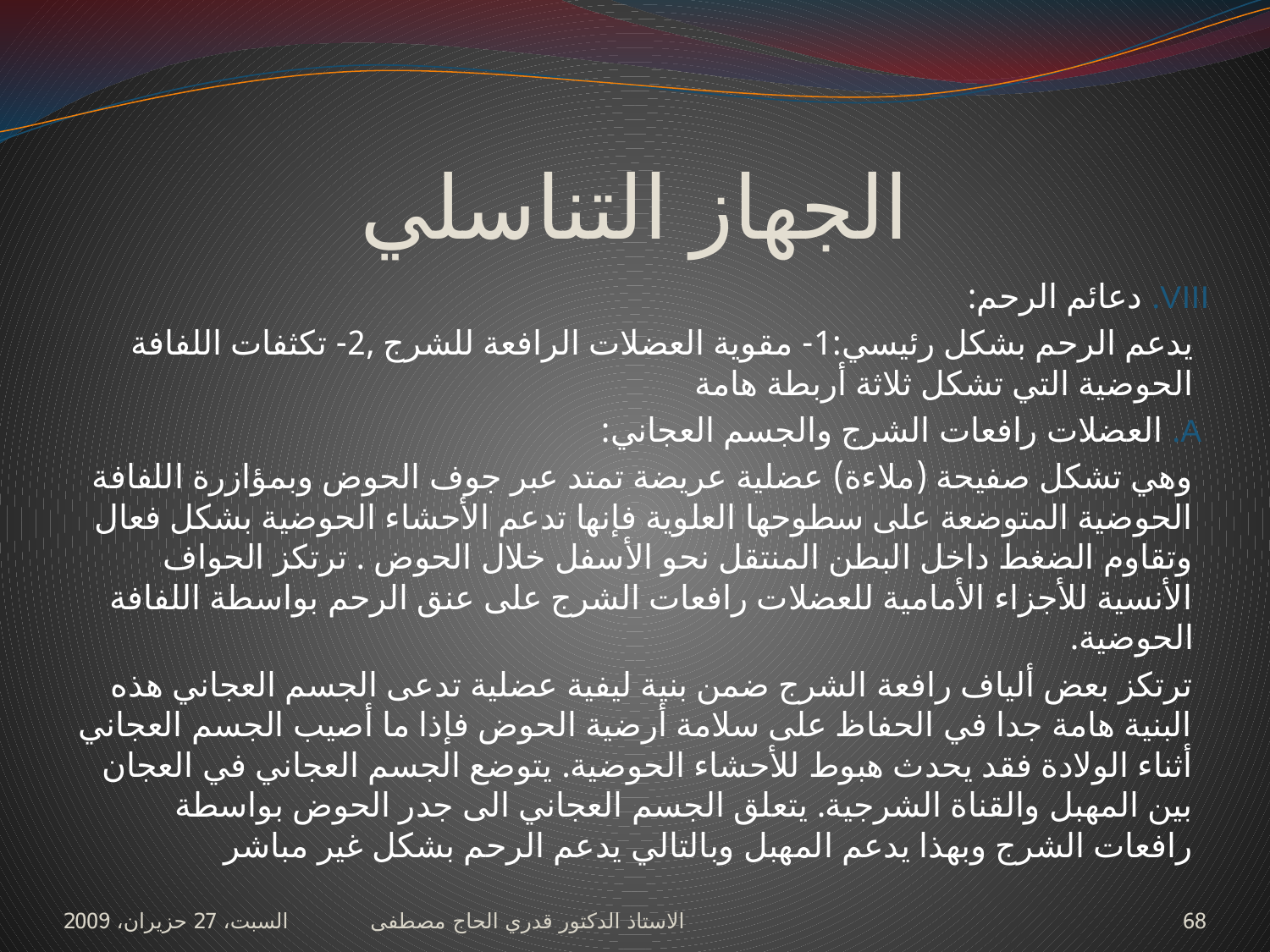

# الجهاز التناسلي
 دعائم الرحم:
يدعم الرحم بشكل رئيسي:1- مقوية العضلات الرافعة للشرج ,2- تكثفات اللفافة الحوضية التي تشكل ثلاثة أربطة هامة
 العضلات رافعات الشرج والجسم العجاني:
وهي تشكل صفيحة (ملاءة) عضلية عريضة تمتد عبر جوف الحوض وبمؤازرة اللفافة الحوضية المتوضعة على سطوحها العلوية فإنها تدعم الأحشاء الحوضية بشكل فعال وتقاوم الضغط داخل البطن المنتقل نحو الأسفل خلال الحوض . ترتكز الحواف الأنسية للأجزاء الأمامية للعضلات رافعات الشرج على عنق الرحم بواسطة اللفافة الحوضية.
ترتكز بعض ألياف رافعة الشرج ضمن بنية ليفية عضلية تدعى الجسم العجاني هذه البنية هامة جدا في الحفاظ على سلامة أرضية الحوض فإذا ما أصيب الجسم العجاني أثناء الولادة فقد يحدث هبوط للأحشاء الحوضية. يتوضع الجسم العجاني في العجان بين المهبل والقناة الشرجية. يتعلق الجسم العجاني الى جدر الحوض بواسطة رافعات الشرج وبهذا يدعم المهبل وبالتالي يدعم الرحم بشكل غير مباشر
السبت، 27 حزيران، 2009
الاستاذ الدكتور قدري الحاج مصطفى
68